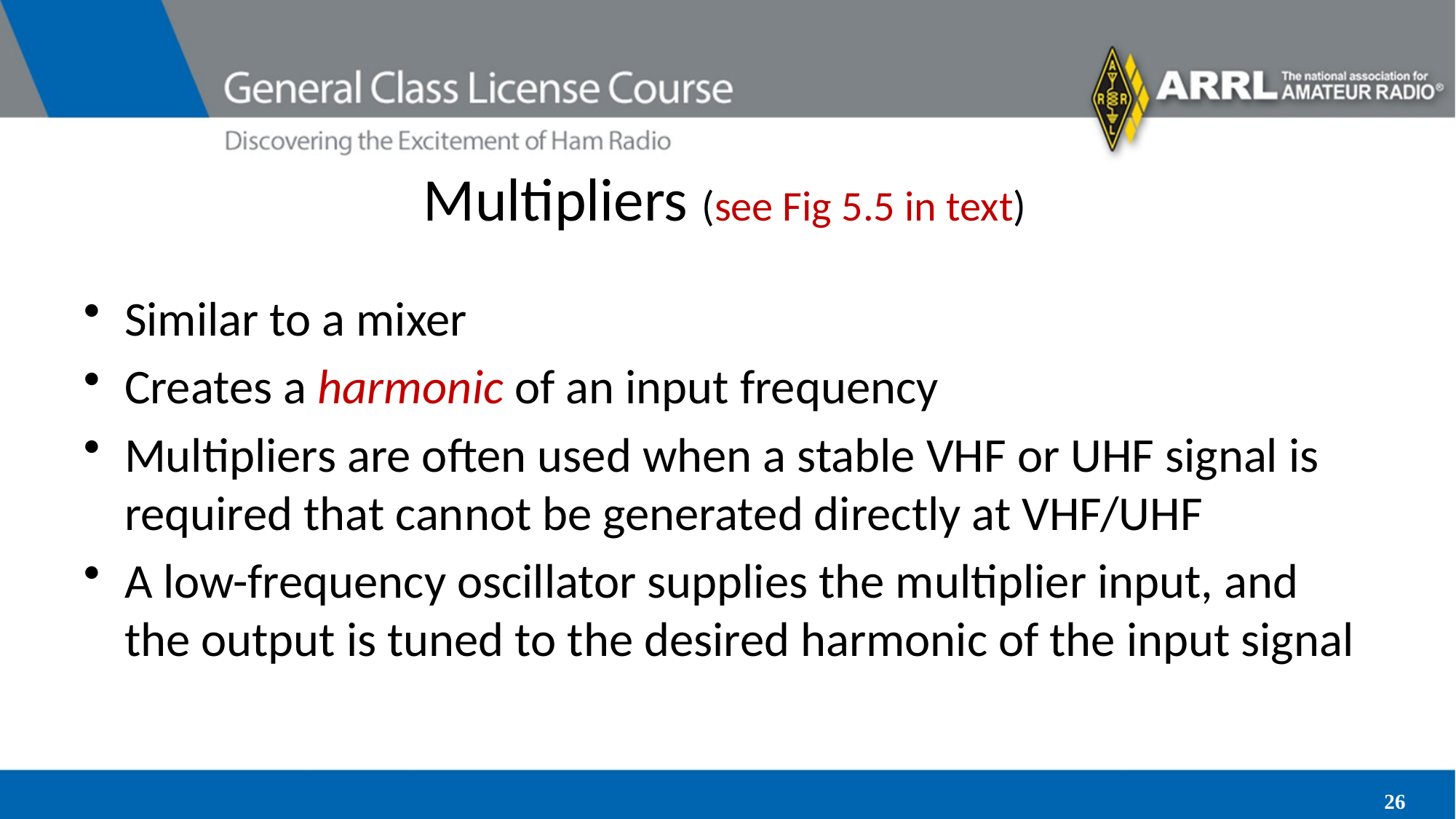

# Multipliers (see Fig 5.5 in text)
Similar to a mixer
Creates a harmonic of an input frequency
Multipliers are often used when a stable VHF or UHF signal is required that cannot be generated directly at VHF/UHF
A low-frequency oscillator supplies the multiplier input, and the output is tuned to the desired harmonic of the input signal